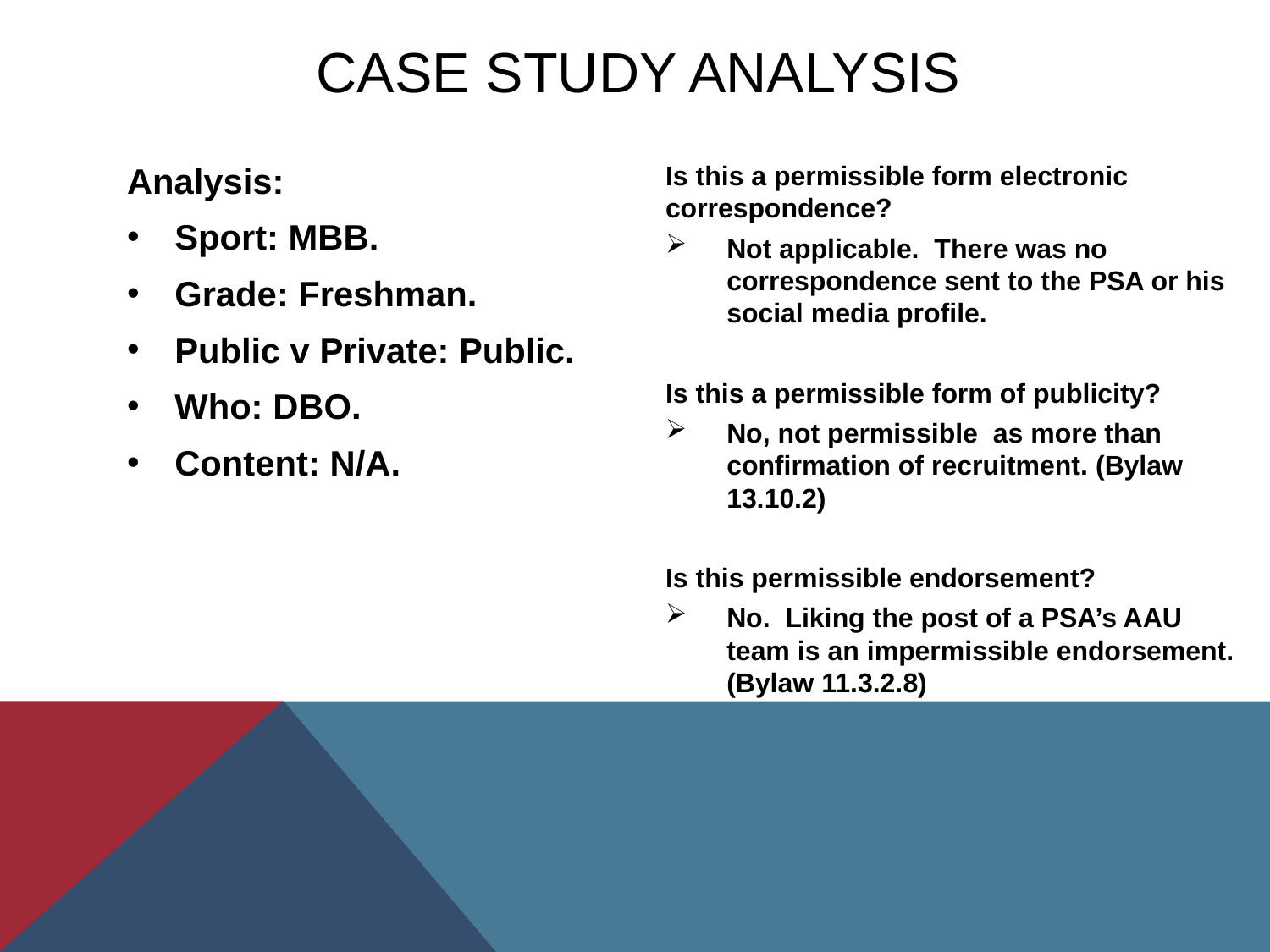

# Case Study ANALYSIS
Analysis:
Sport: MBB.
Grade: Freshman.
Public v Private: Public.
Who: DBO.
Content: N/A.
Is this a permissible form electronic correspondence?
Not applicable.  There was no correspondence sent to the PSA or his social media profile.

Is this a permissible form of publicity?
No, not permissible  as more than confirmation of recruitment. (Bylaw 13.10.2)

Is this permissible endorsement?
No.  Liking the post of a PSA’s AAU team is an impermissible endorsement. (Bylaw 11.3.2.8)